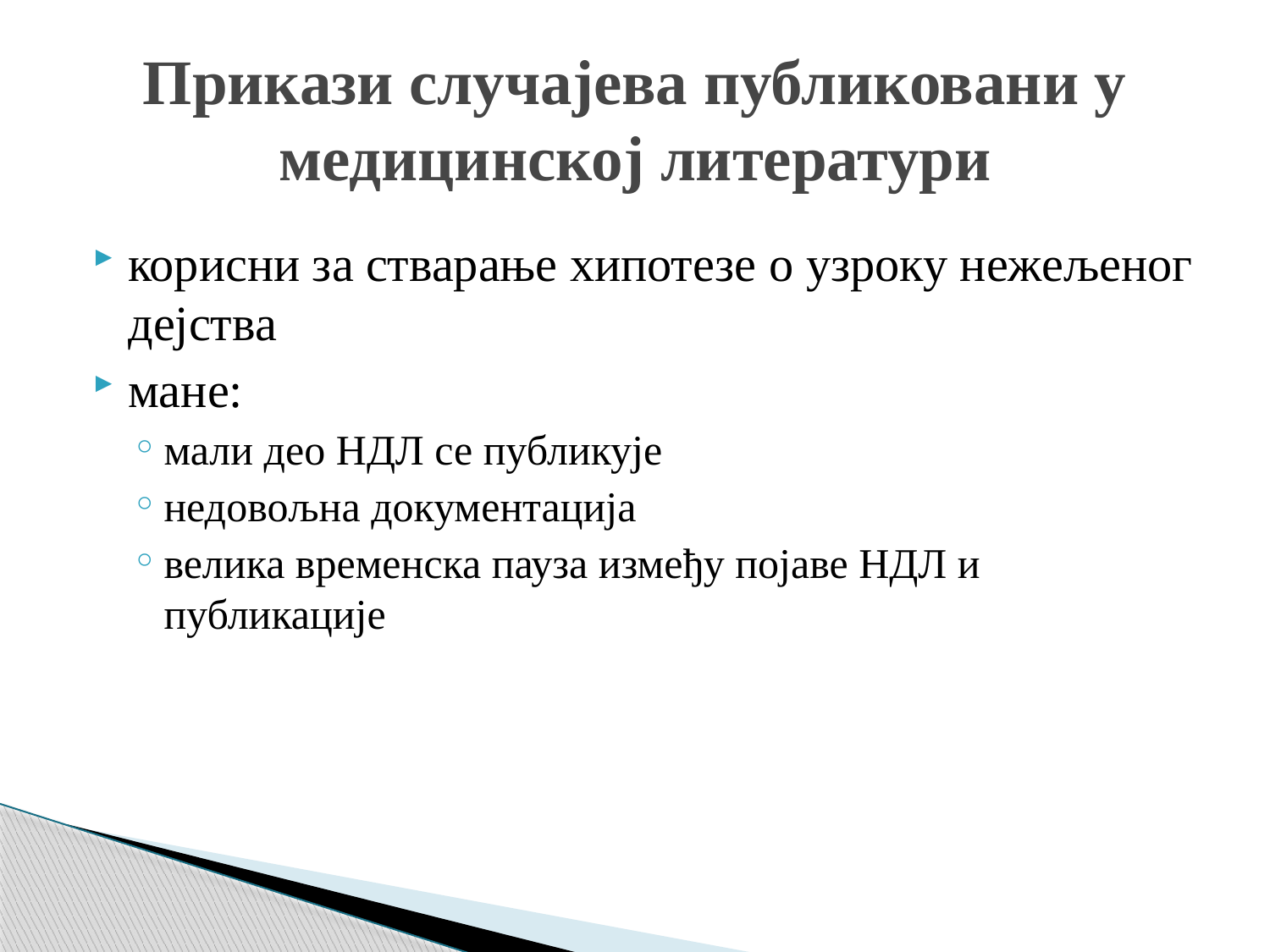

# Прикази случајева публиковани у медицинској литератури
корисни за стварање хипотезе о узроку нежељеног дејства
мане:
мали део НДЛ се публикује
недовољна документација
велика временска пауза између појаве НДЛ и публикације